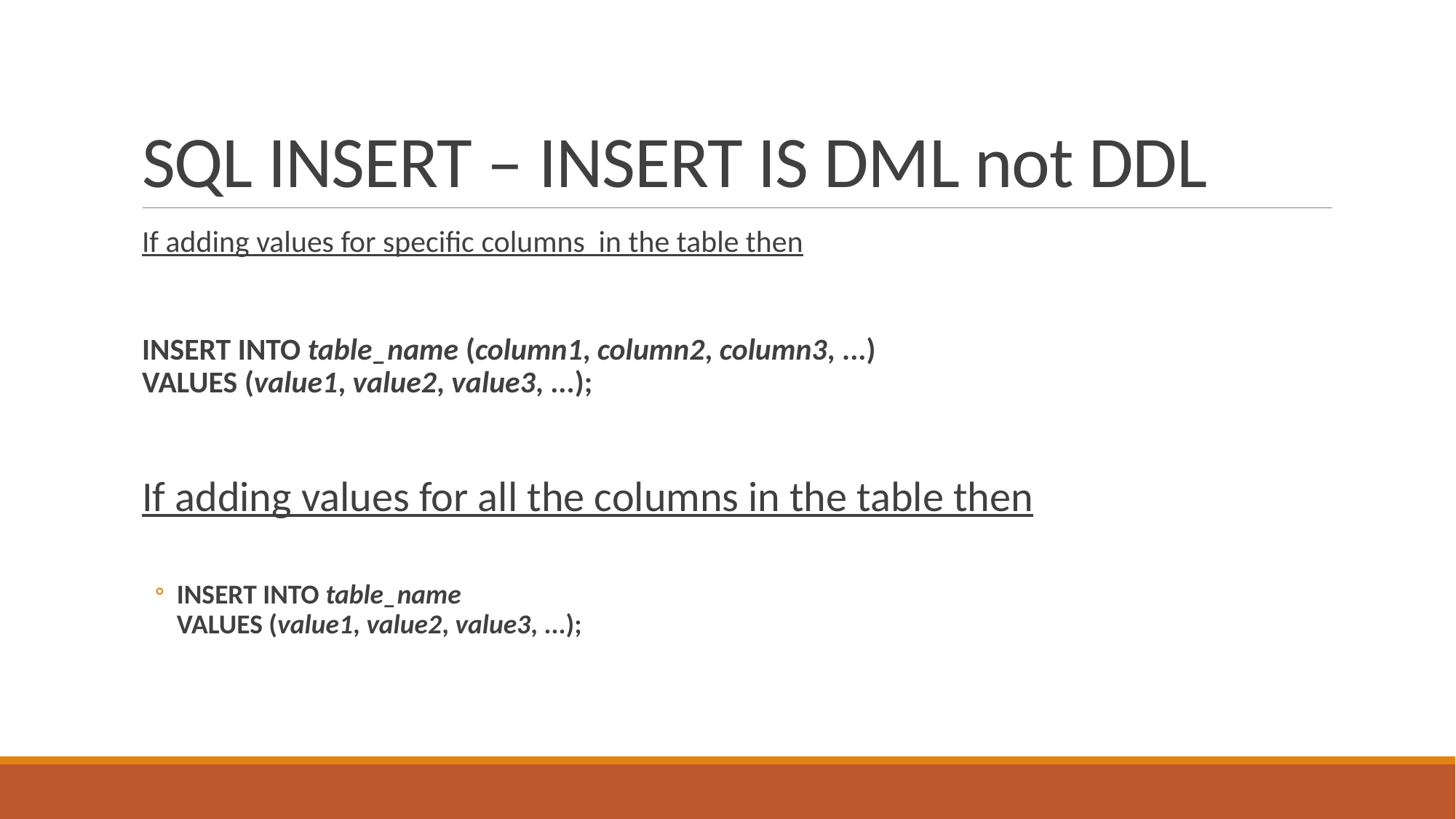

# SQL INSERT – INSERT IS DML not DDL
If adding values for specific columns  in the table then

INSERT INTO table_name (column1, column2, column3, ...)
VALUES (value1, value2, value3, ...);

If adding values for all the columns in the table then

INSERT INTO table_name
VALUES (value1, value2, value3, ...);